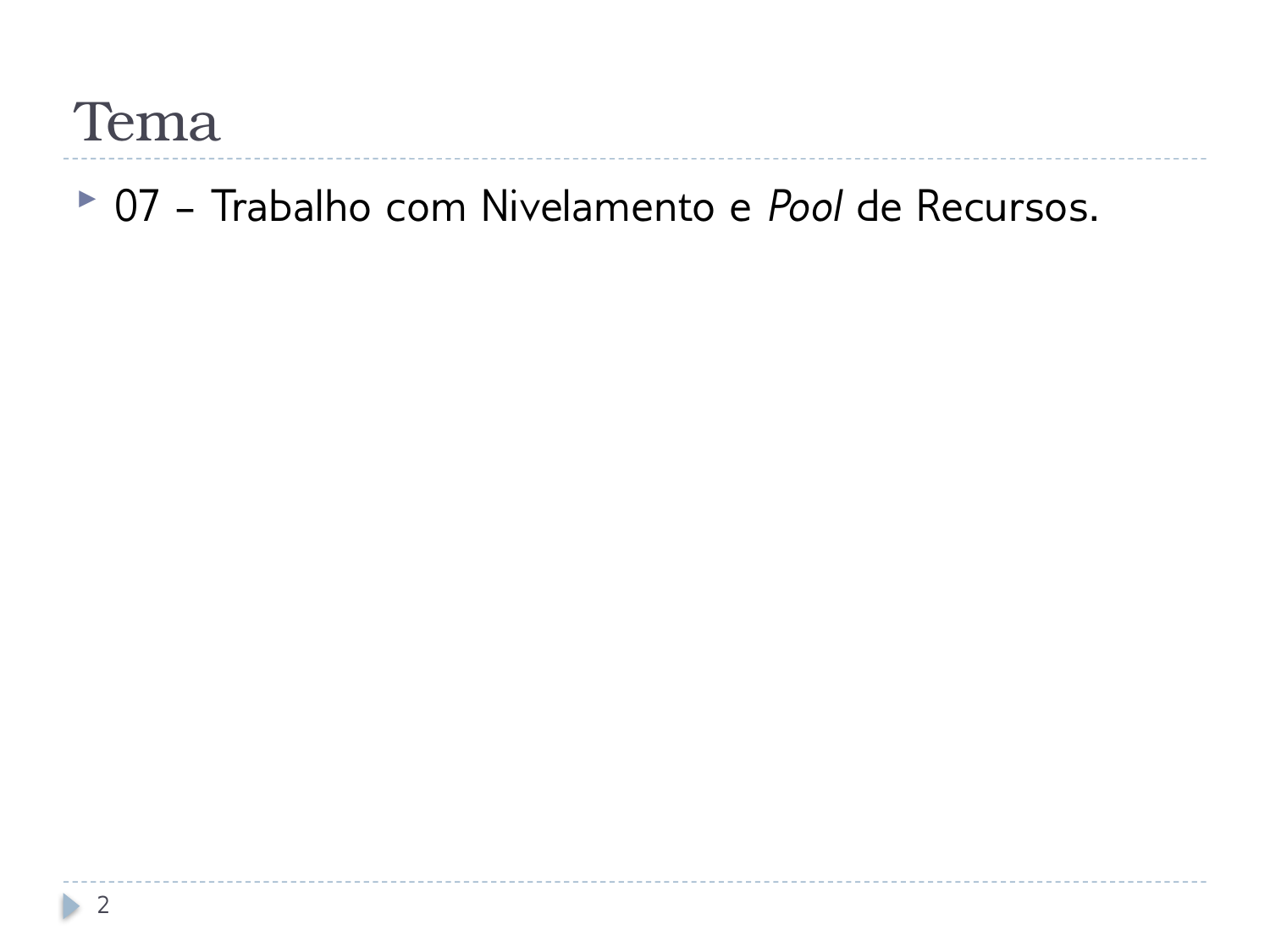

# Tema
07 – Trabalho com Nivelamento e Pool de Recursos.
2